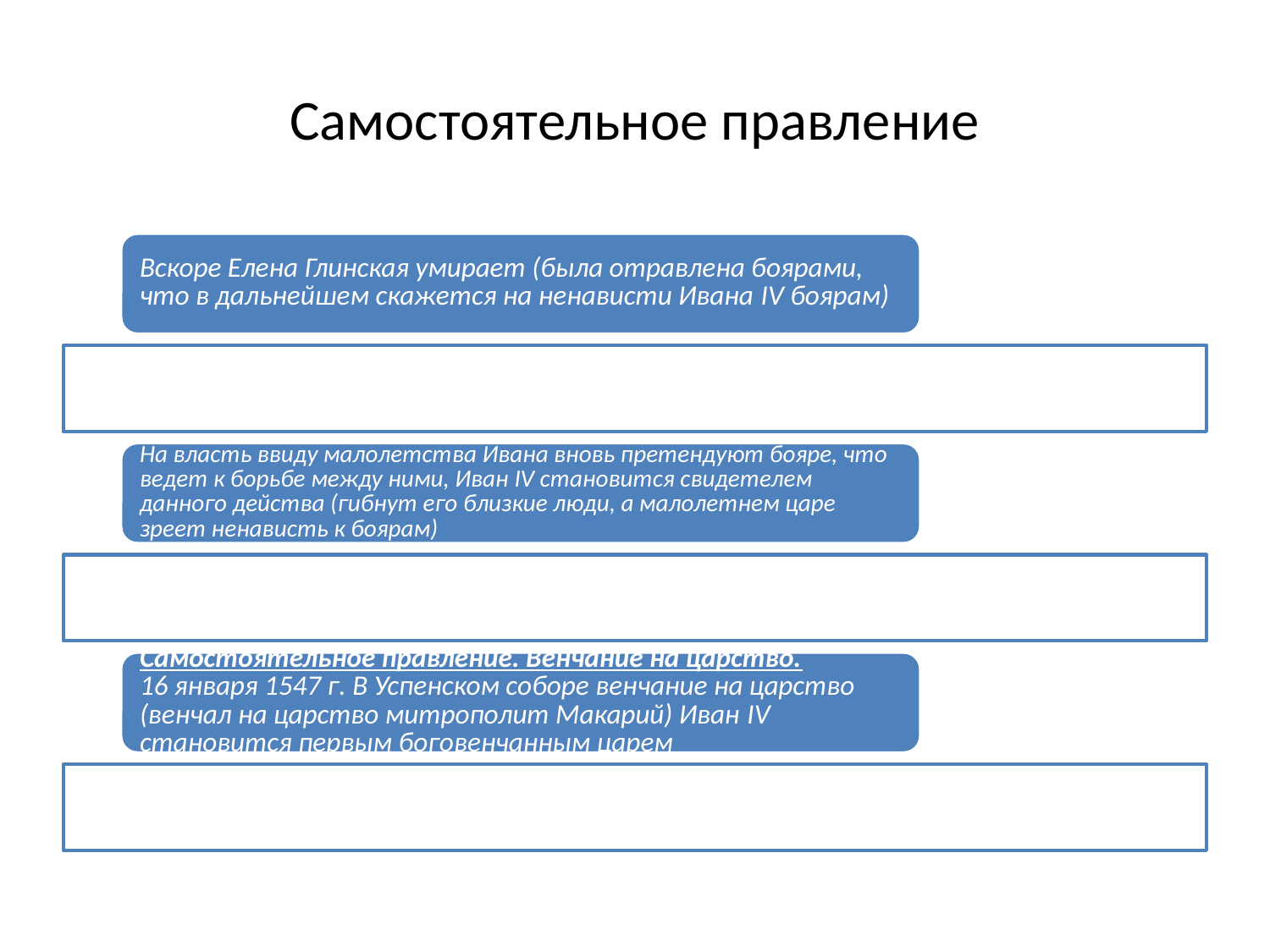

# Самостоятельное правление
Вскоре Елена Глинская умирает (была отравлена боярами, что в дальнейшем скажется на ненависти Ивана IV боярам)
На власть ввиду малолетства Ивана вновь претендуют бояре, что ведет к борьбе между ними, Иван IV становится свидетелем данного действа (гибнут его близкие люди, а малолетнем царе зреет ненависть к боярам)
Самостоятельное правление. Венчание на царство.
16 января 1547 г. В Успенском соборе венчание на царство (венчал на царство митрополит Макарий) Иван IV становится первым боговенчанным царем